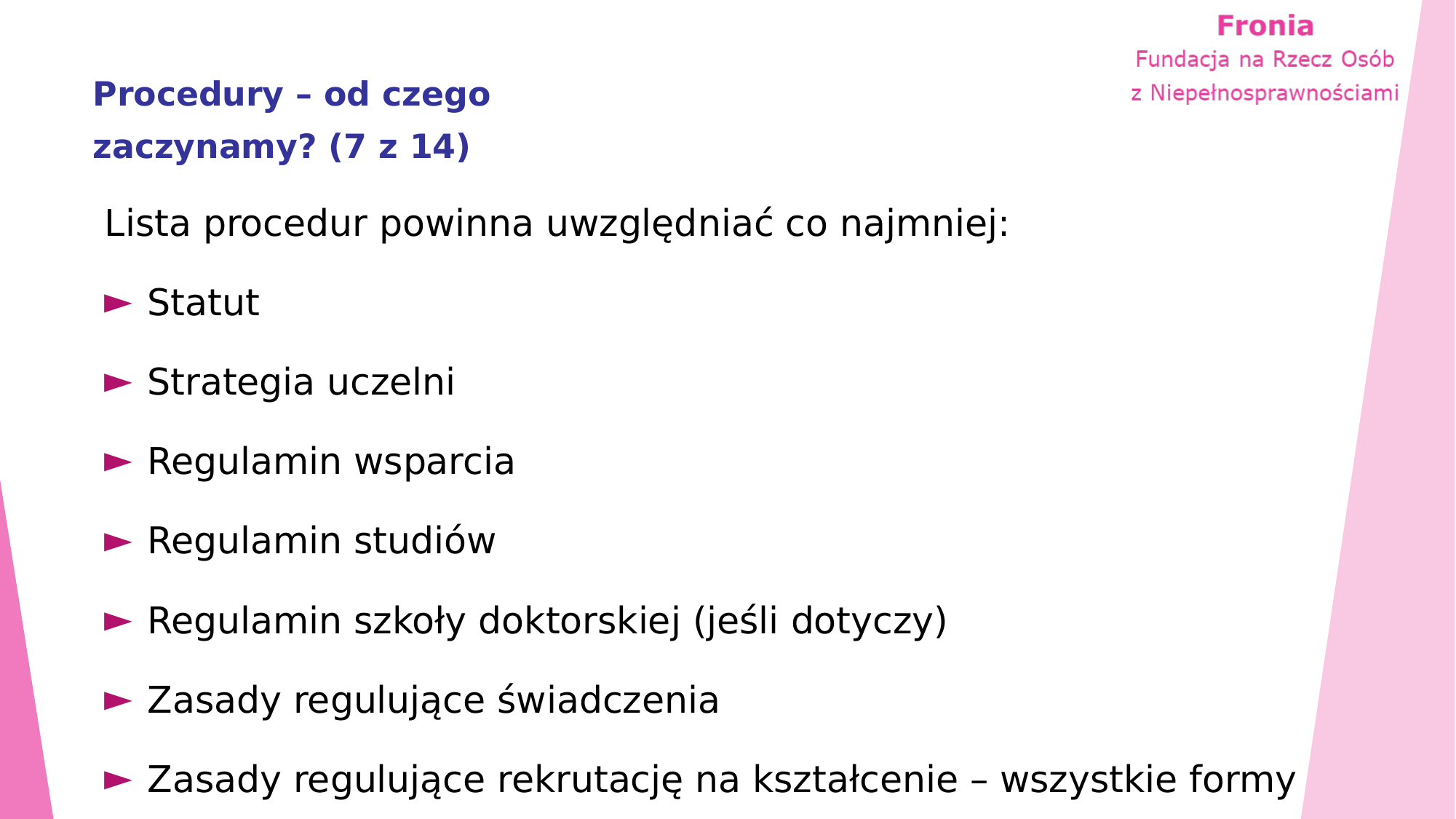

# Procedury – od czego zaczynamy? (7 z 14)

Lista procedur powinna uwzględniać co najmniej:
Statut
Strategia uczelni
Regulamin wsparcia
Regulamin studiów
Regulamin szkoły doktorskiej (jeśli dotyczy)
Zasady regulujące świadczenia
Zasady regulujące rekrutację na kształcenie – wszystkie formy